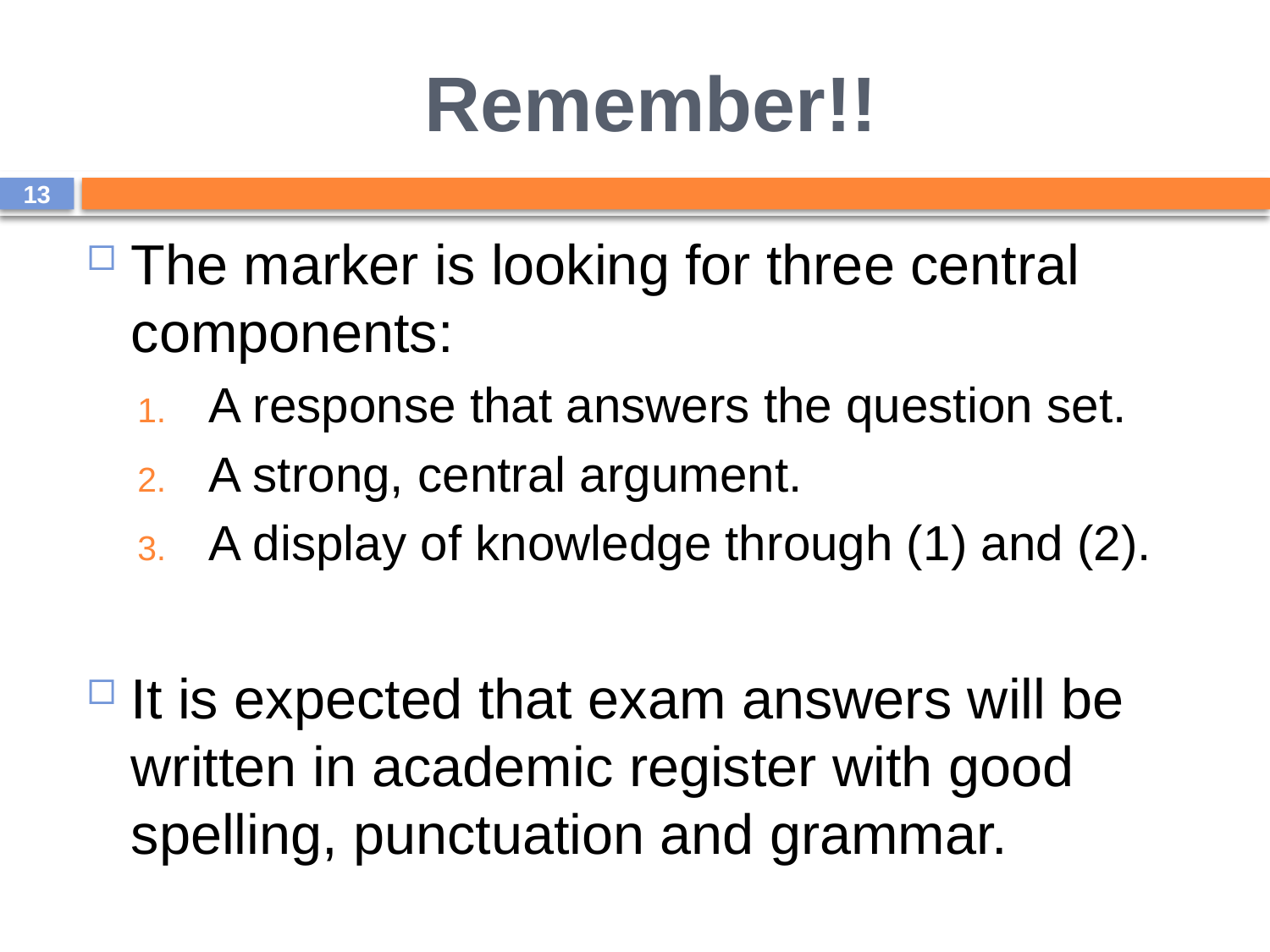

# Remember!!
13
The marker is looking for three central components:
A response that answers the question set.
A strong, central argument.
A display of knowledge through (1) and (2).

It is expected that exam answers will be written in academic register with good spelling, punctuation and grammar.